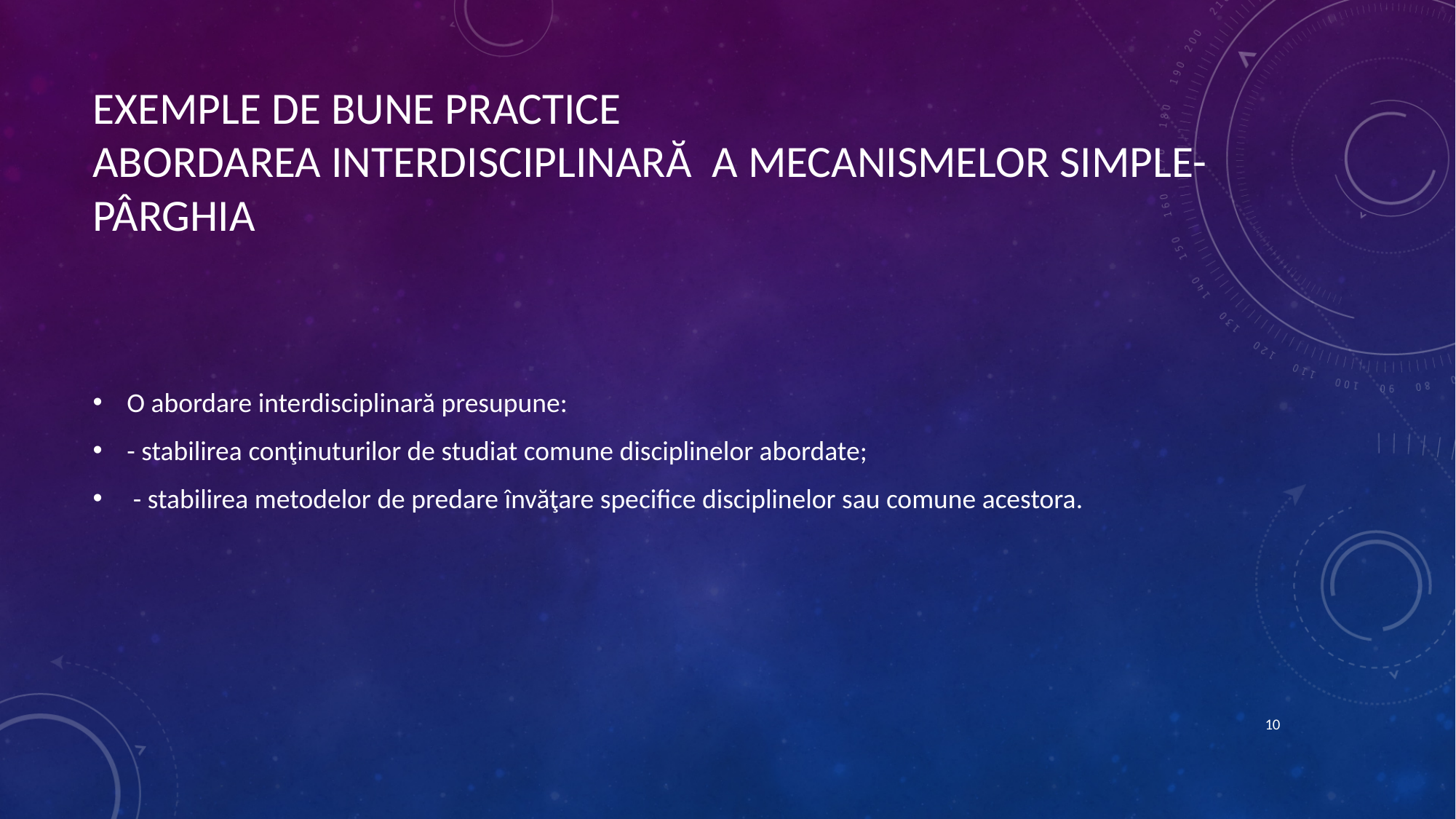

# Exemple de bune practice abordarea interdisciplinarĂ  a mecanismelor simple-pÂrghia
O abordare interdisciplinară presupune:
- stabilirea conţinuturilor de studiat comune disciplinelor abordate;
 - stabilirea metodelor de predare învăţare specifice disciplinelor sau comune acestora.

10